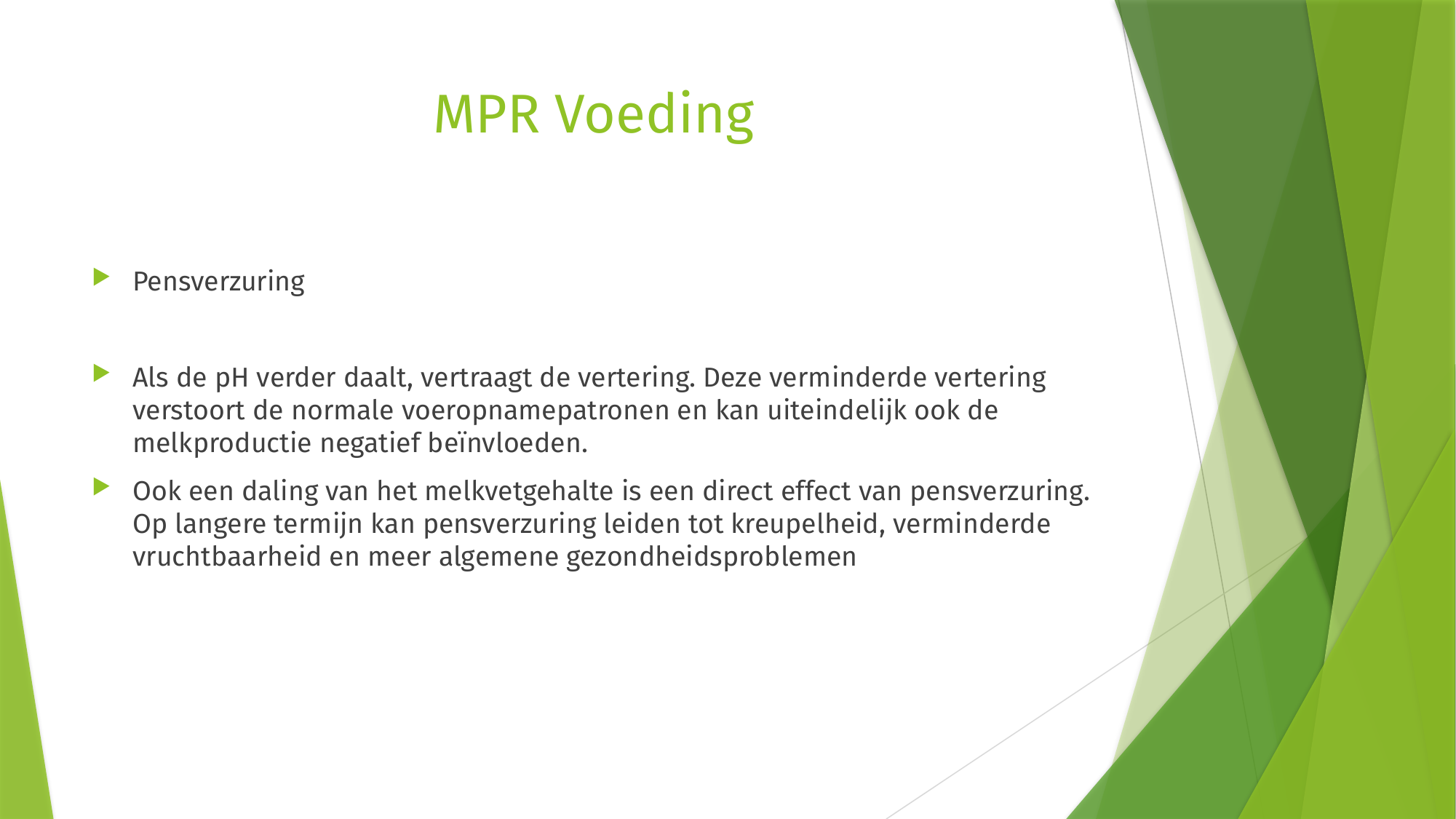

# MPR Voeding
Pensverzuring

Als de pH verder daalt, vertraagt de vertering. Deze verminderde vertering verstoort de normale voeropnamepatronen en kan uiteindelijk ook de melkproductie negatief beïnvloeden.
Ook een daling van het melkvetgehalte is een direct effect van pensverzuring. Op langere termijn kan pensverzuring leiden tot kreupelheid, verminderde vruchtbaarheid en meer algemene gezondheidsproblemen